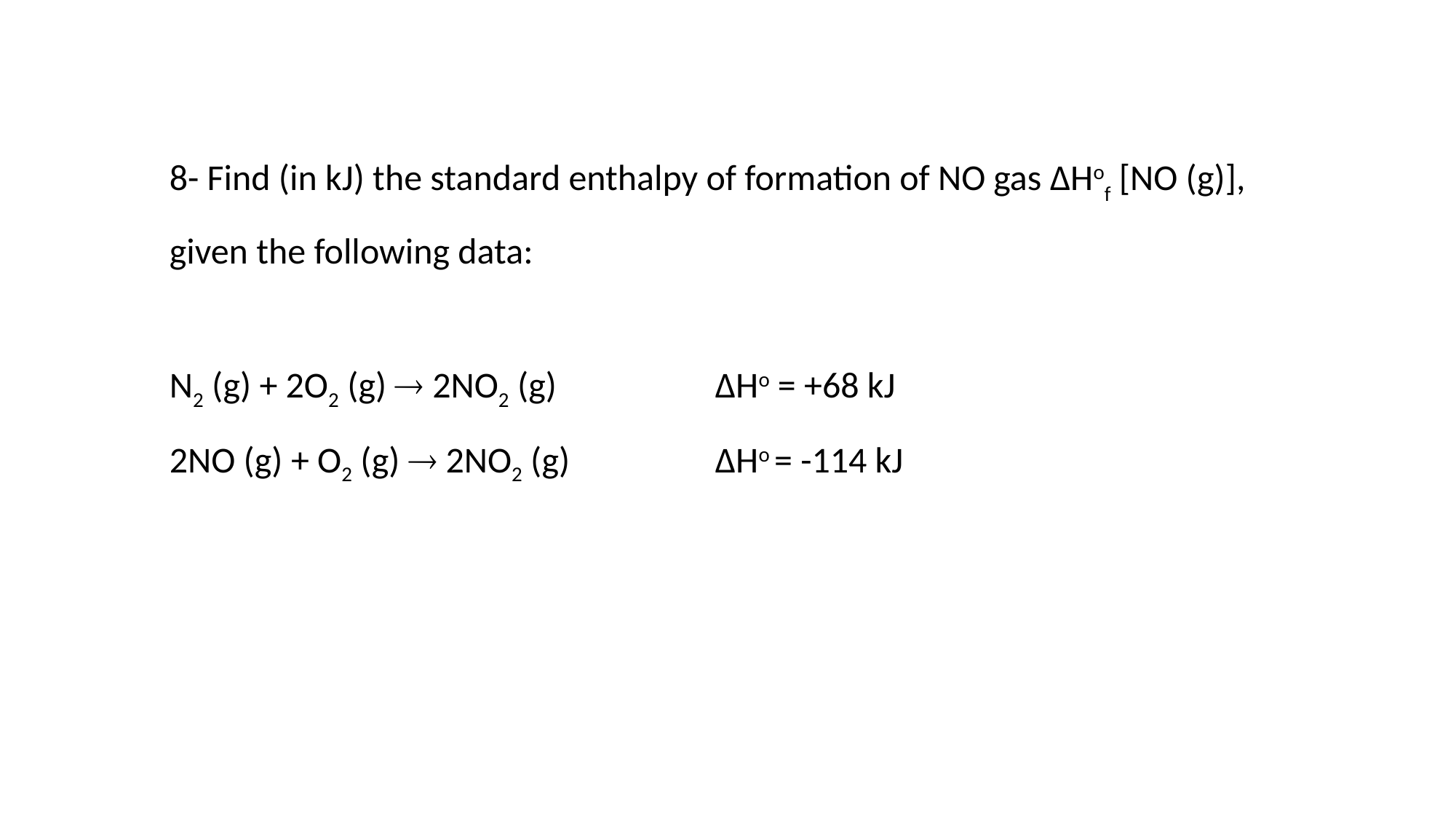

8- Find (in kJ) the standard enthalpy of formation of NO gas ΔHof [NO (g)], given the following data:

N2 (g) + 2O2 (g) → 2NO2 (g) 		ΔHo = +68 kJ
2NO (g) + O2 (g) → 2NO2 (g) 		ΔHo = -114 kJ